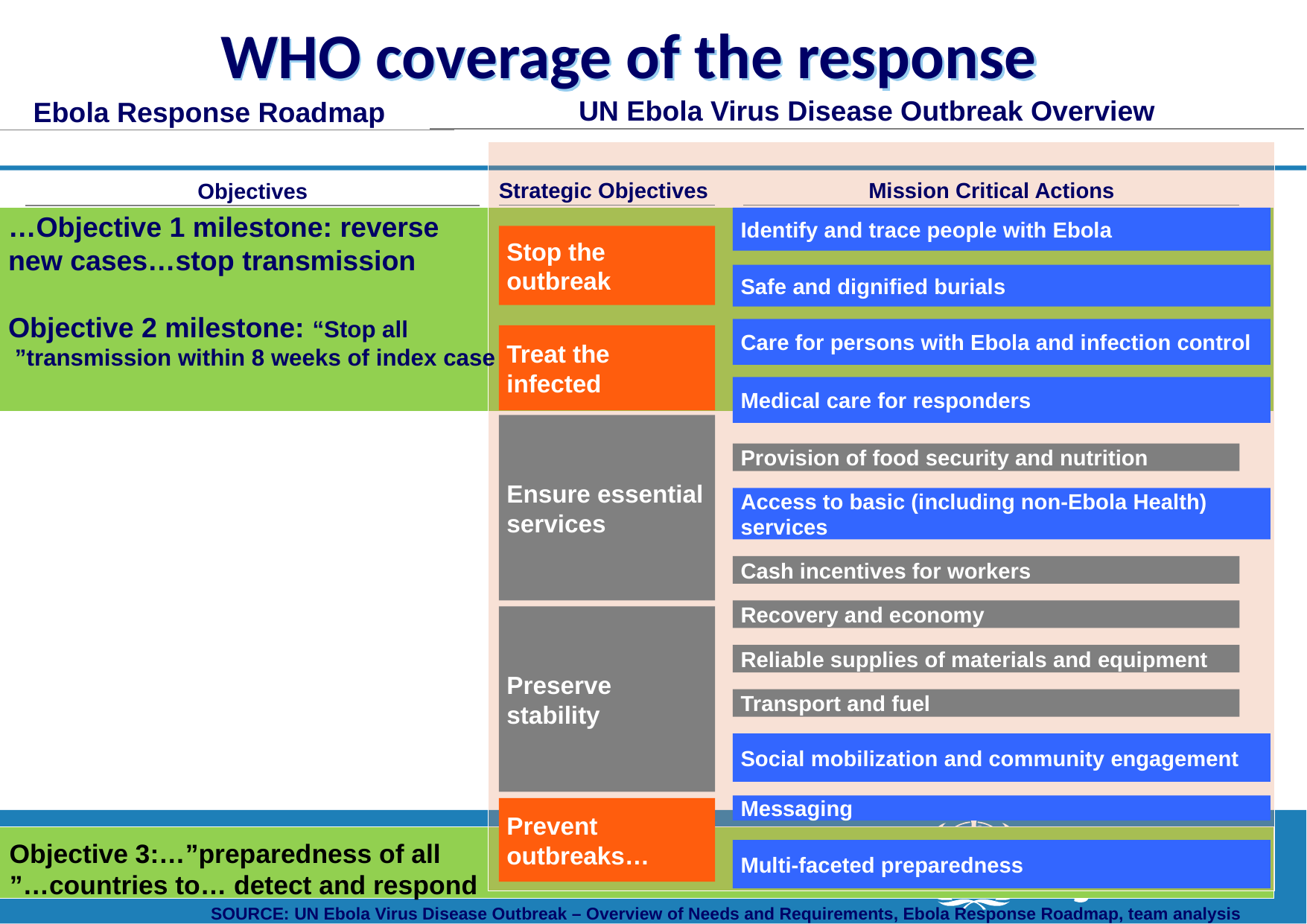

# WHO coverage of the response
UN Ebola Virus Disease Outbreak Overview
Ebola Response Roadmap

Strategic Objectives
Mission Critical Actions
Identify and trace people with Ebola
Stop the outbreak
Safe and dignified burials
Care for persons with Ebola and infection control
Treat the infected
Medical care for responders
Ensure essential services
Provision of food security and nutrition
Access to basic (including non-Ebola Health) services
Cash incentives for workers
Recovery and economy
Preserve stability
Reliable supplies of materials and equipment
Transport and fuel
Social mobilization and community engagement
Messaging
Prevent outbreaks…
Multi-faceted preparedness
Objectives
Objective 1 milestone: reverse…
new cases…stop transmission

Objective 2 milestone: “Stop all transmission within 8 weeks of index case”
Objective 3:…”preparedness of all countries to… detect and respond…”

SOURCE: UN Ebola Virus Disease Outbreak – Overview of Needs and Requirements, Ebola Response Roadmap, team analysis